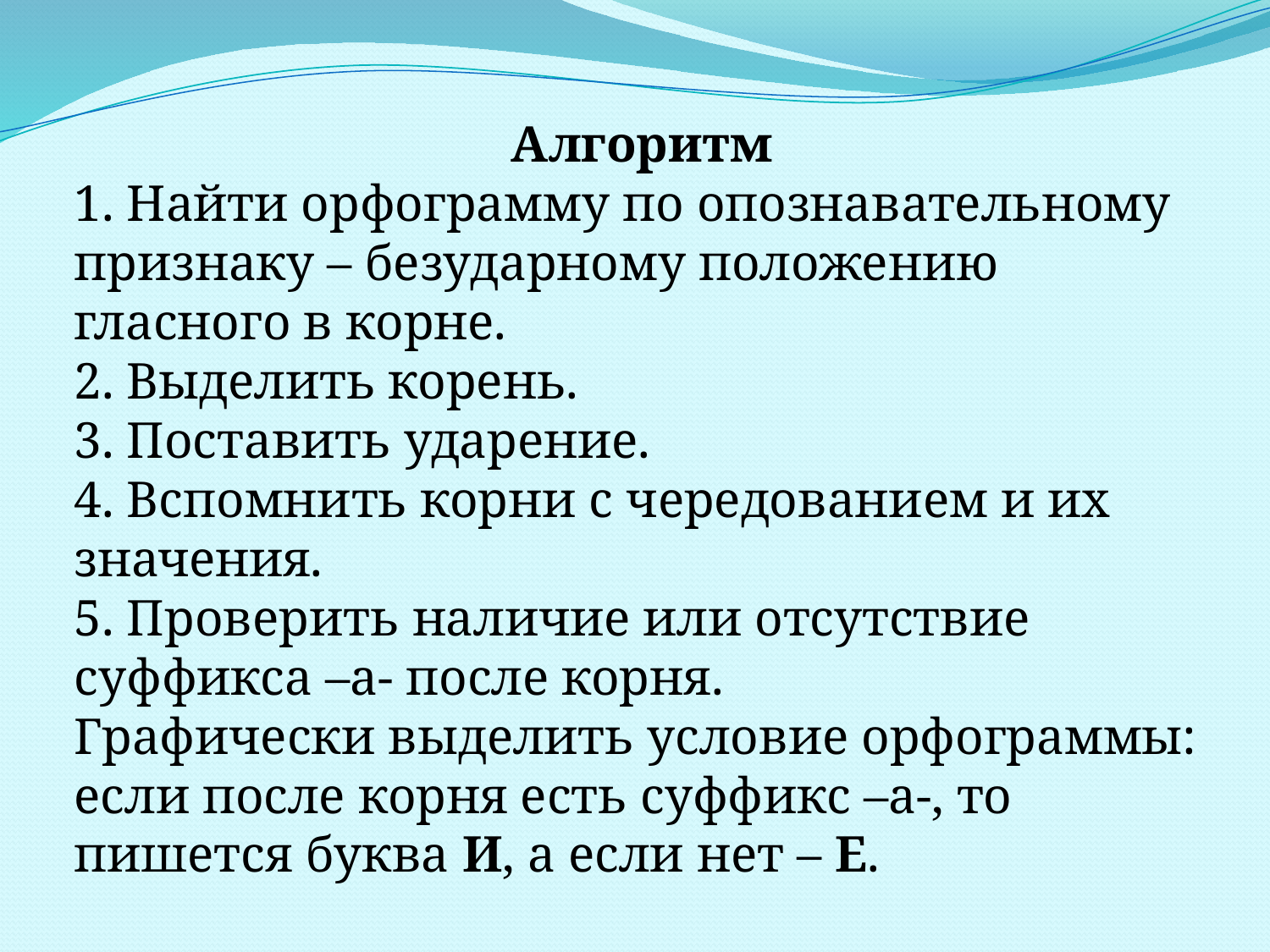

Алгоритм
1. Найти орфограмму по опознавательному признаку – безударному положению гласного в корне.
2. Выделить корень.
3. Поставить ударение.
4. Вспомнить корни с чередованием и их значения.
5. Проверить наличие или отсутствие суффикса –а- после корня.
Графически выделить условие орфограммы: если после корня есть суффикс –а-, то пишется буква И, а если нет – Е.